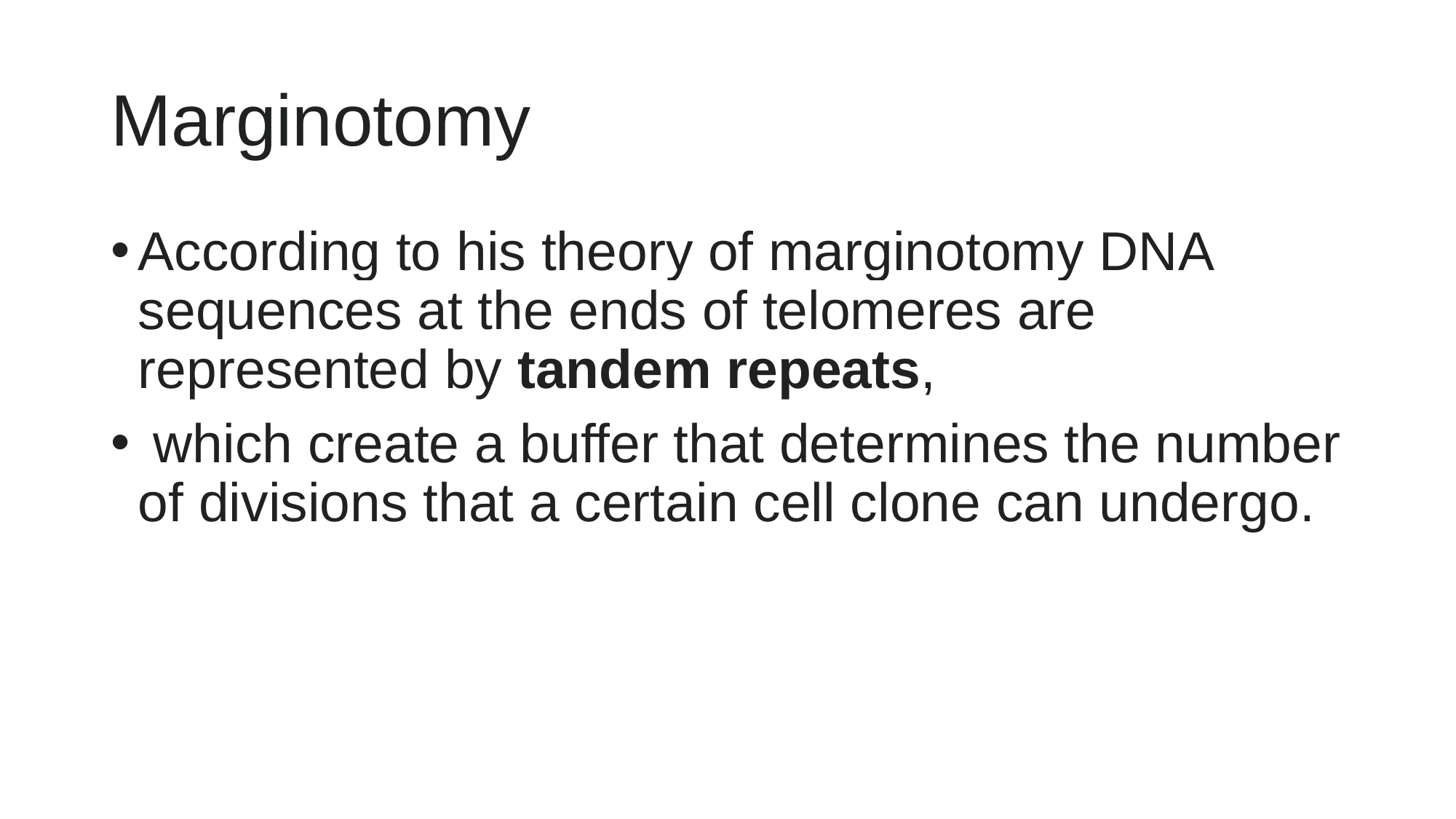

# Marginotomy
According to his theory of marginotomy DNA sequences at the ends of telomeres are represented by tandem repeats,
 which create a buffer that determines the number of divisions that a certain cell clone can undergo.